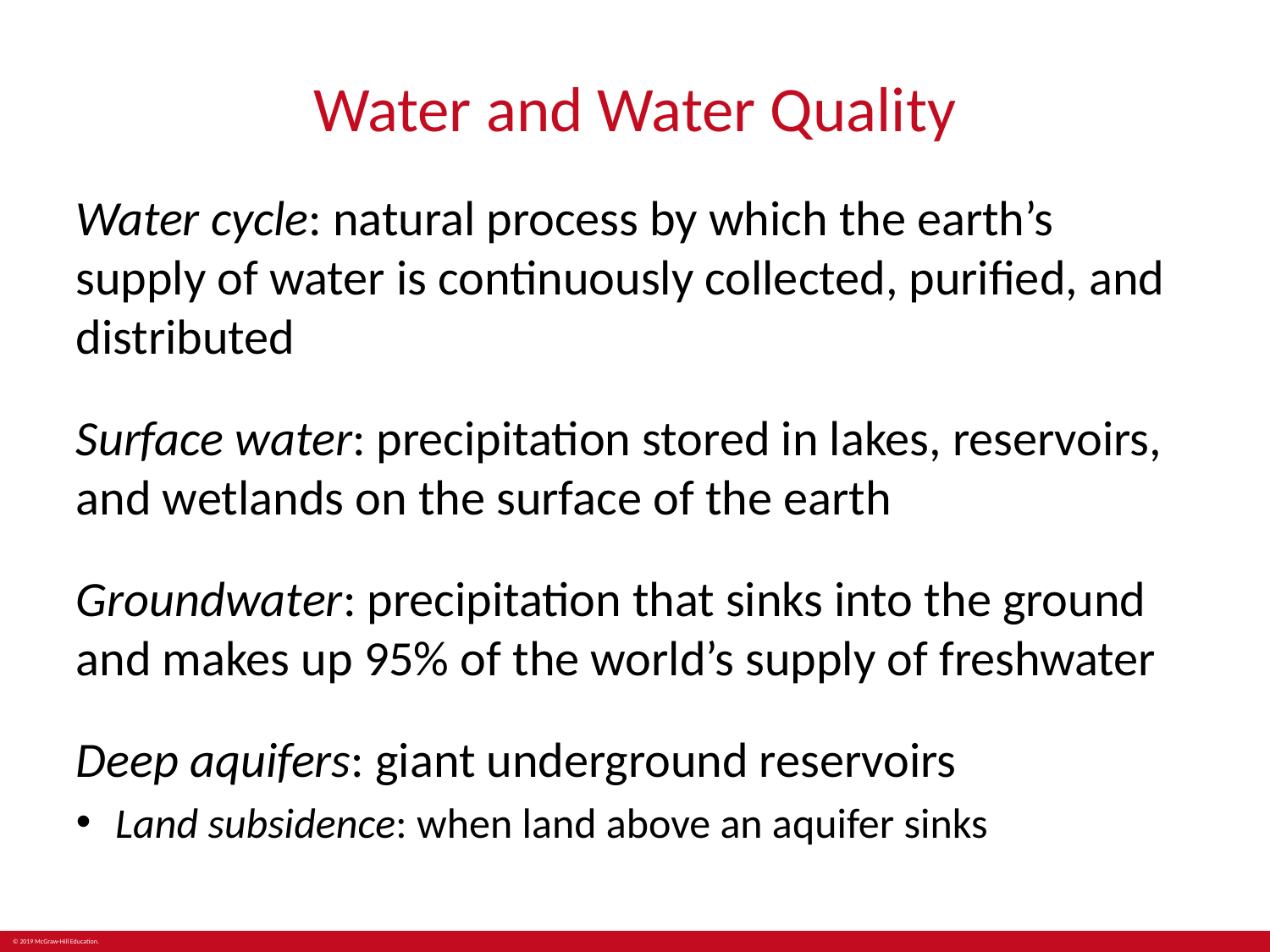

# Water and Water Quality
Water cycle: natural process by which the earth’s supply of water is continuously collected, purified, and distributed
Surface water: precipitation stored in lakes, reservoirs, and wetlands on the surface of the earth
Groundwater: precipitation that sinks into the ground and makes up 95% of the world’s supply of freshwater
Deep aquifers: giant underground reservoirs
Land subsidence: when land above an aquifer sinks